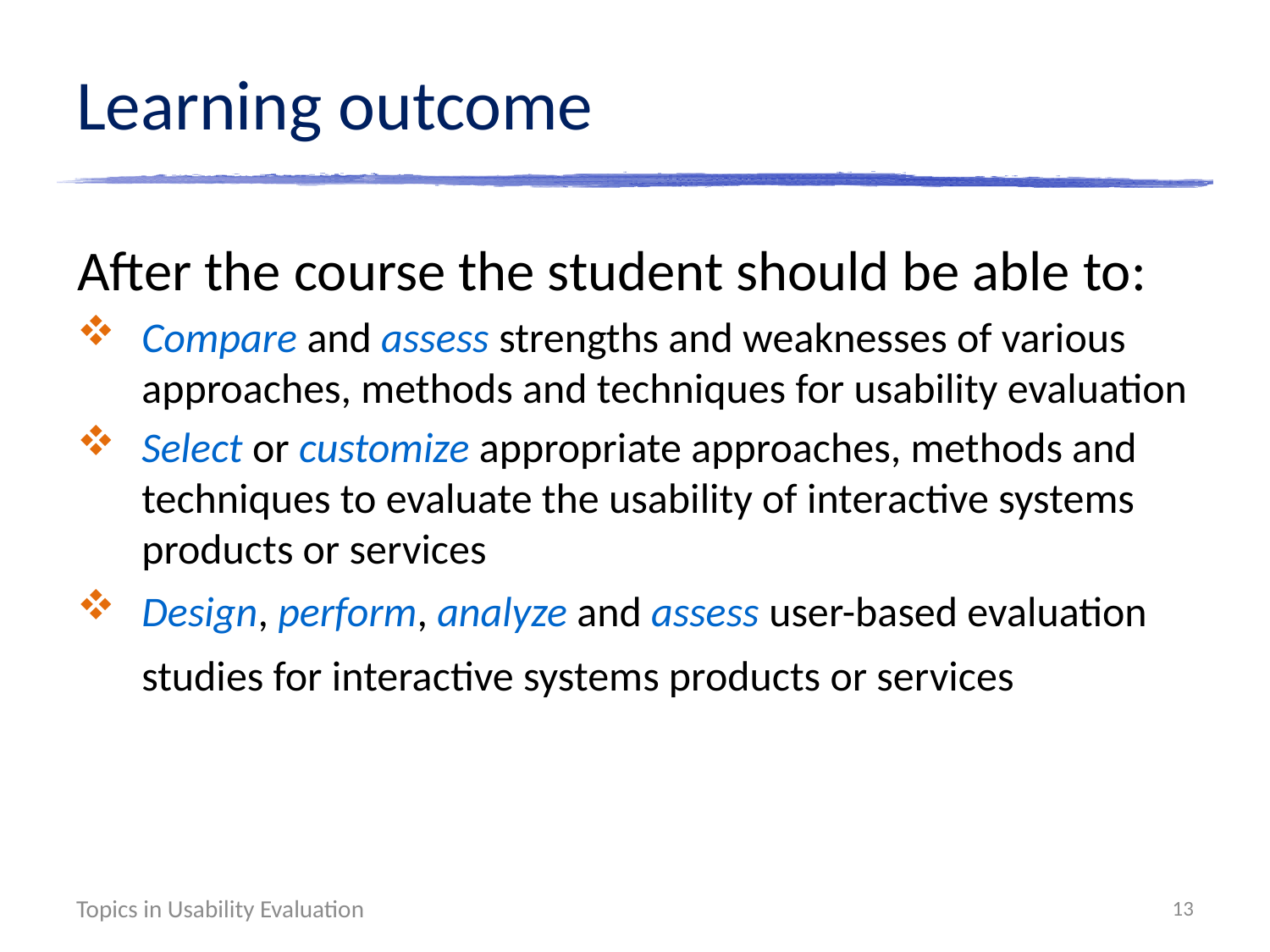

# Learning outcome
After the course the student should be able to:
Compare and assess strengths and weaknesses of various approaches, methods and techniques for usability evaluation
Select or customize appropriate approaches, methods and techniques to evaluate the usability of interactive systems products or services
Design, perform, analyze and assess user-based evaluation studies for interactive systems products or services
Topics in Usability Evaluation
13